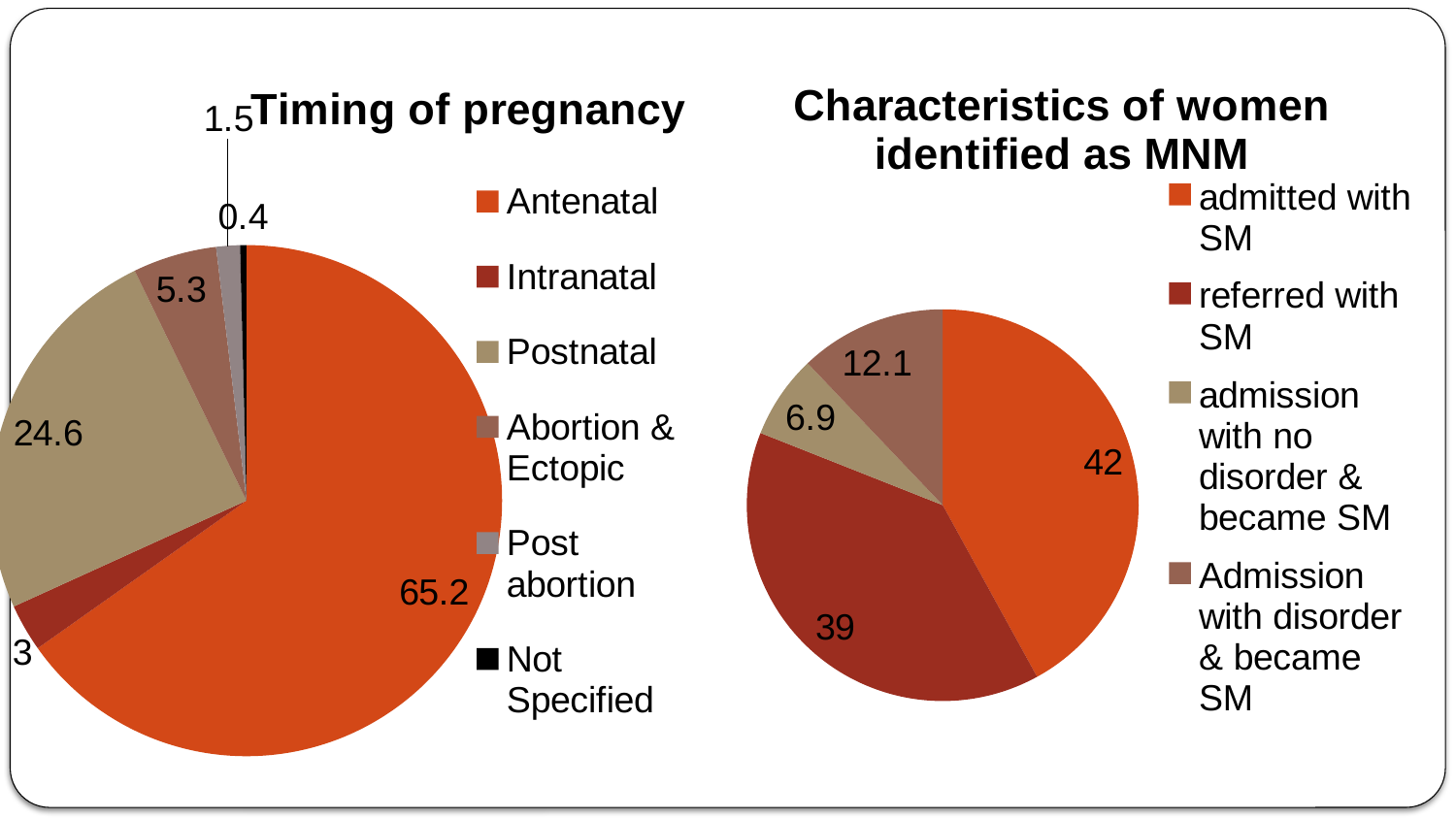

#

### Chart: Characteristics of women identified as MNM

| Category | Sales |
|---|---|
| admitted with SM | 42.0 |
| referred with SM | 39.0 |
| admission with no disorder & became SM | 6.9 |
| Admission with disorder & became SM | 12.1 |

### Chart:

| Category | Timing of pregnancy |
|---|---|
| Antenatal | 65.2 |
| Intranatal | 3.0 |
| Postnatal | 24.6 |
| Abortion & Ectopic | 5.3 |
| Post abortion | 1.5 |
| Not Specified | 0.4 |